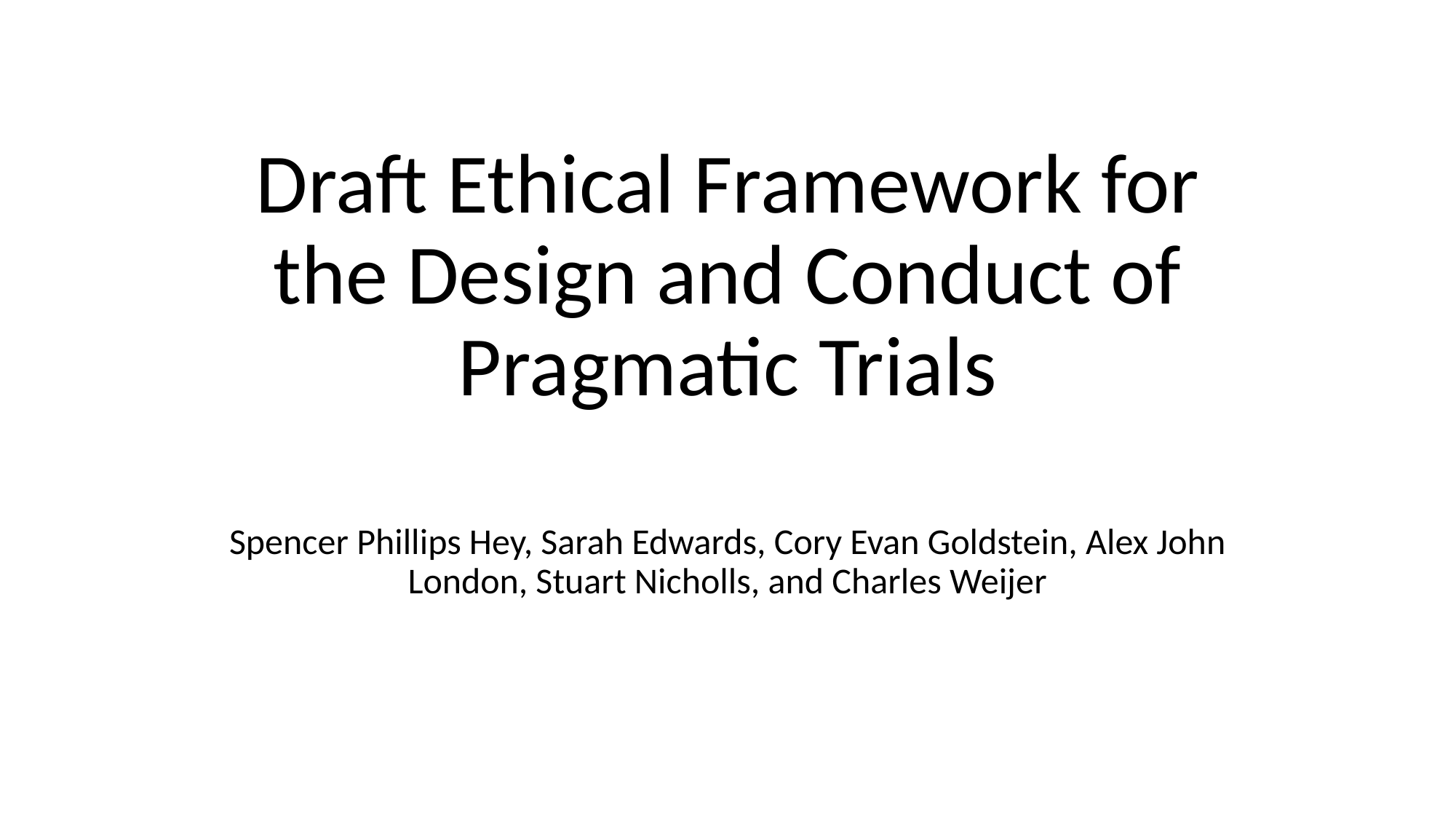

# Draft Ethical Framework for the Design and Conduct of Pragmatic Trials
Spencer Phillips Hey, Sarah Edwards, Cory Evan Goldstein, Alex John London, Stuart Nicholls, and Charles Weijer